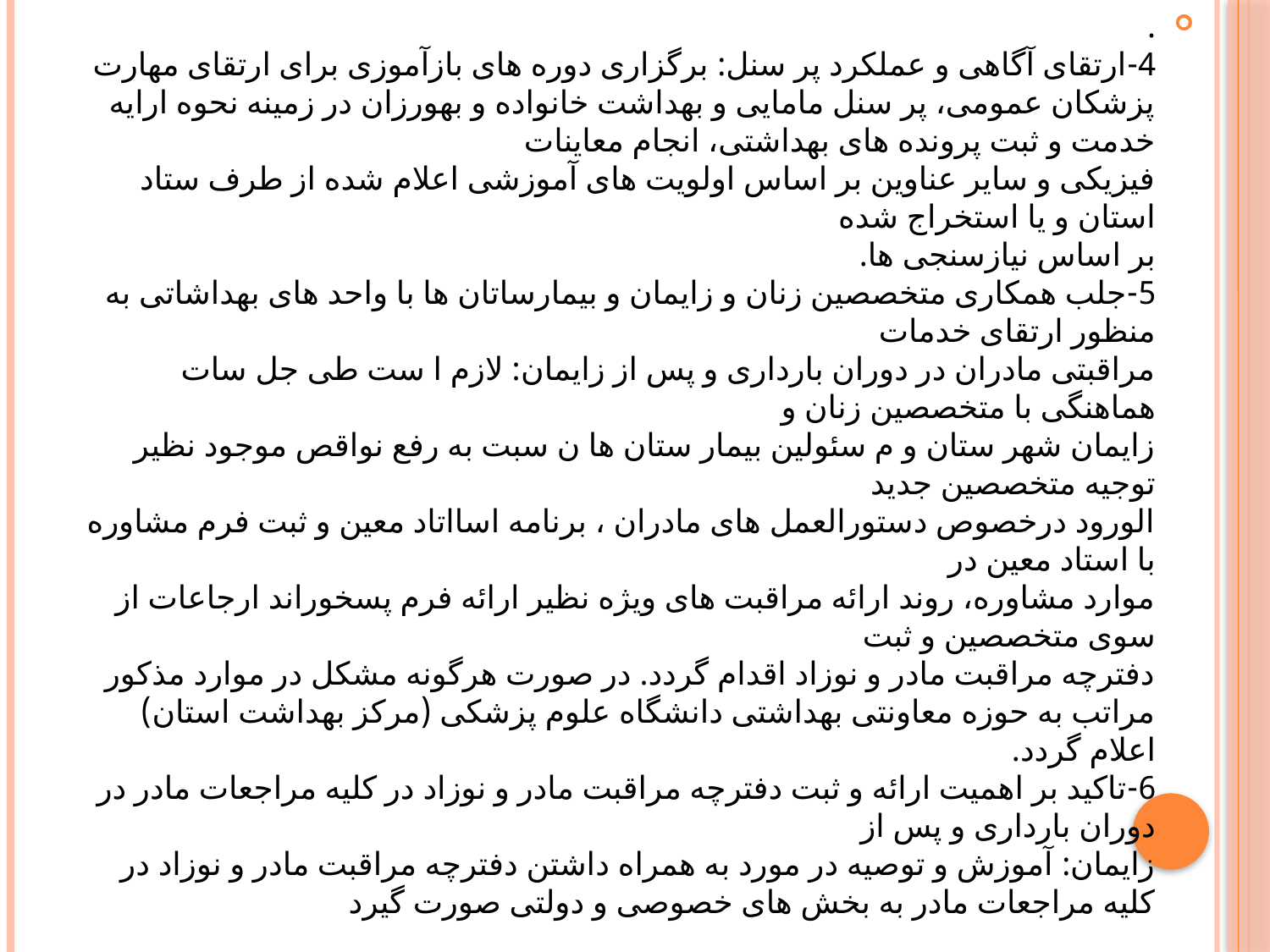

.
4-ارتقای آگاهی و عملکرد پر سنل: برگزاری دوره های بازآموزی برای ارتقای مهارت پزشکان عمومی، پر سنل مامایی و بهداشت خانواده و بهورزان در زمینه نحوه ارایه خدمت و ثبت پرونده های بهداشتی، انجام معاینات
فیزیکی و سایر عناوین بر اساس اولویت های آموزشی اعلام شده از طرف ستاد استان و یا استخراج شده
بر اساس نیازسنجی ها.
5-جلب همکاری متخصصین زنان و زایمان و بیمارساتان ها با واحد های بهداشاتی به منظور ارتقای خدمات
مراقبتی مادران در دوران بارداری و پس از زایمان: لازم ا ست طی جل سات هماهنگی با متخصصین زنان و
زایمان شهر ستان و م سئولین بیمار ستان ها ن سبت به رفع نواقص موجود نظیر توجیه متخصصین جدید
الورود درخصوص دستورالعمل های مادران ، برنامه اسااتاد معین و ثبت فرم مشاوره با استاد معین در
موارد مشاوره، روند ارائه مراقبت های ویژه نظیر ارائه فرم پسخوراند ارجاعات از سوی متخصصین و ثبت
دفترچه مراقبت مادر و نوزاد اقدام گردد. در صورت هرگونه مشکل در موارد مذکور مراتب به حوزه معاونتی بهداشتی دانشگاه علوم پزشکی (مرکز بهداشت استان) اعلام گردد.
6-تاکید بر اهمیت ارائه و ثبت دفترچه مراقبت مادر و نوزاد در کلیه مراجعات مادر در دوران بارداری و پس از
زایمان: آموزش و توصیه در مورد به همراه داشتن دفترچه مراقبت مادر و نوزاد در کلیه مراجعات مادر به بخش های خصوصی و دولتی صورت گیرد